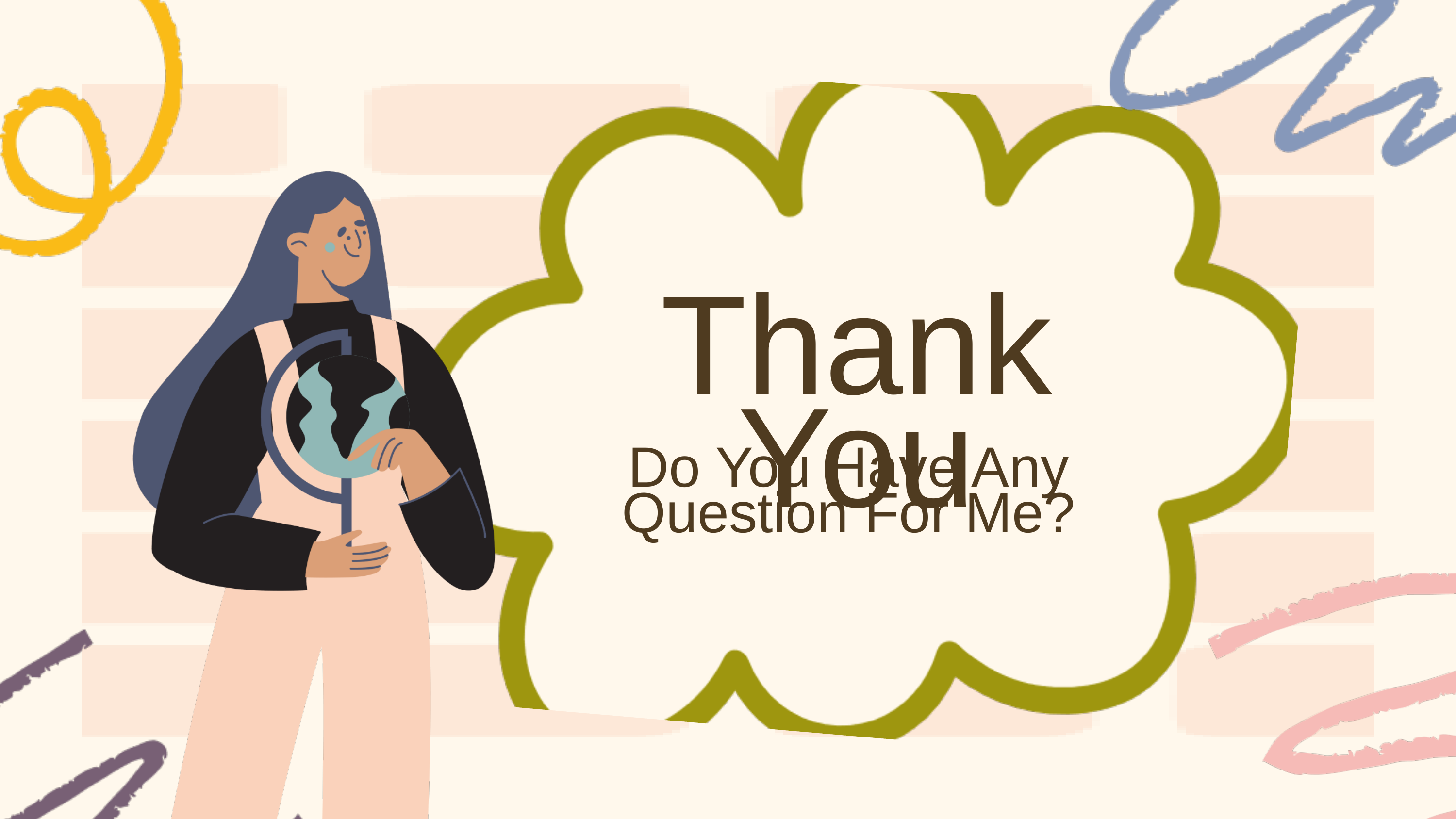

Thank You
Do You Have Any Question For Me?